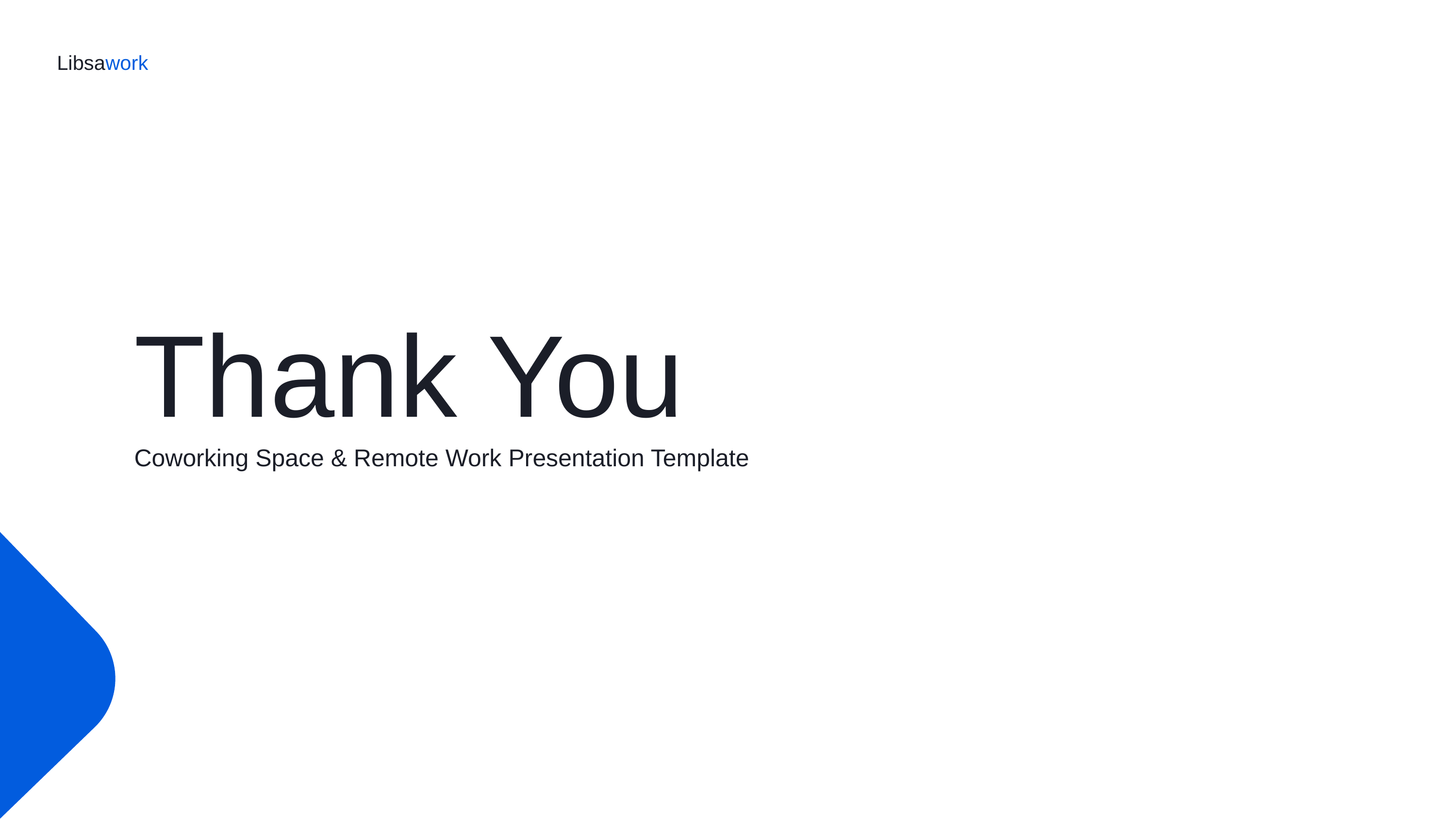

Libsawork
Thank You
Coworking Space & Remote Work Presentation Template